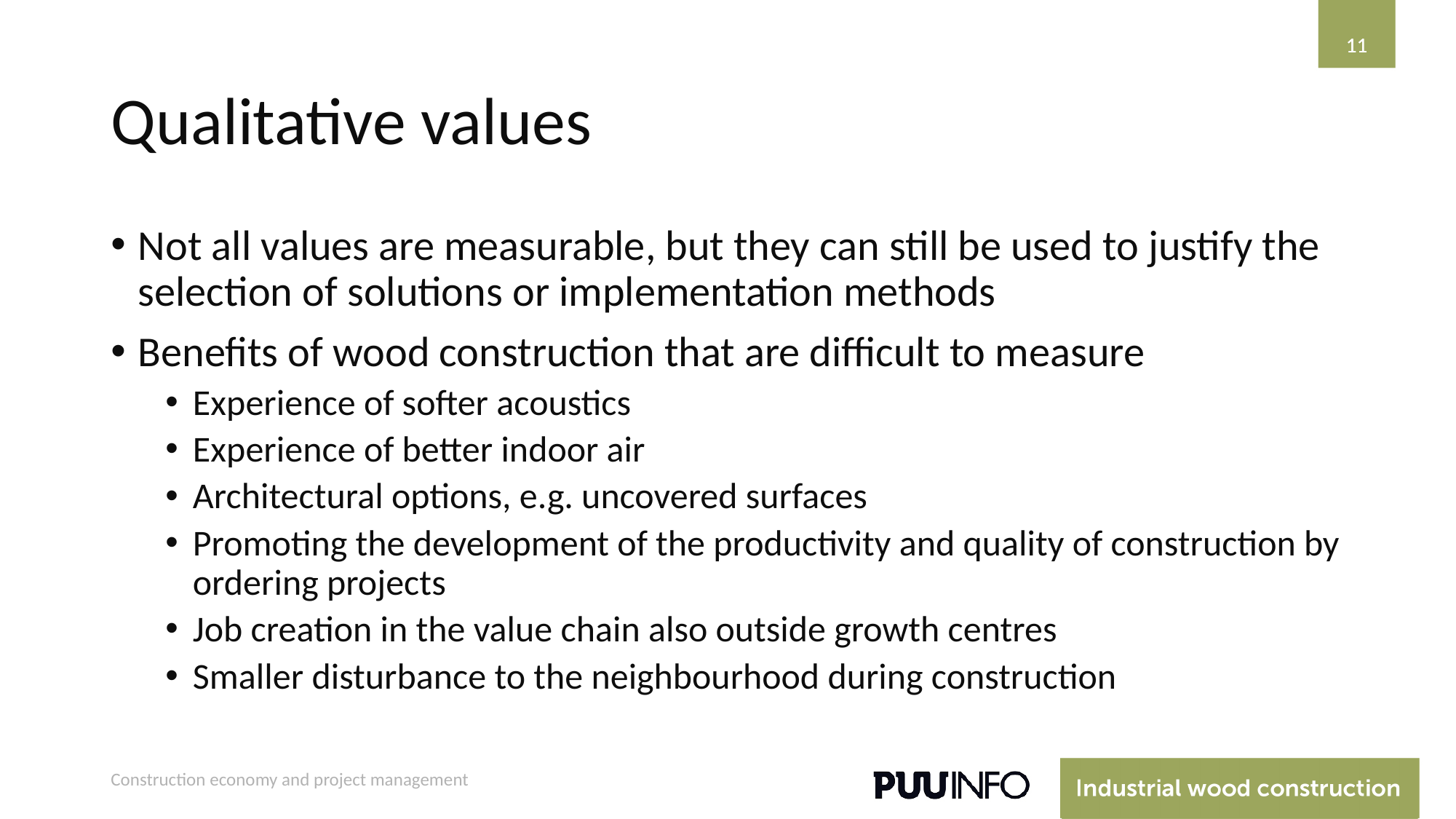

11
11
# Qualitative values
Not all values are measurable, but they can still be used to justify the selection of solutions or implementation methods
Benefits of wood construction that are difficult to measure
Experience of softer acoustics
Experience of better indoor air
Architectural options, e.g. uncovered surfaces
Promoting the development of the productivity and quality of construction by ordering projects
Job creation in the value chain also outside growth centres
Smaller disturbance to the neighbourhood during construction
Construction economy and project management